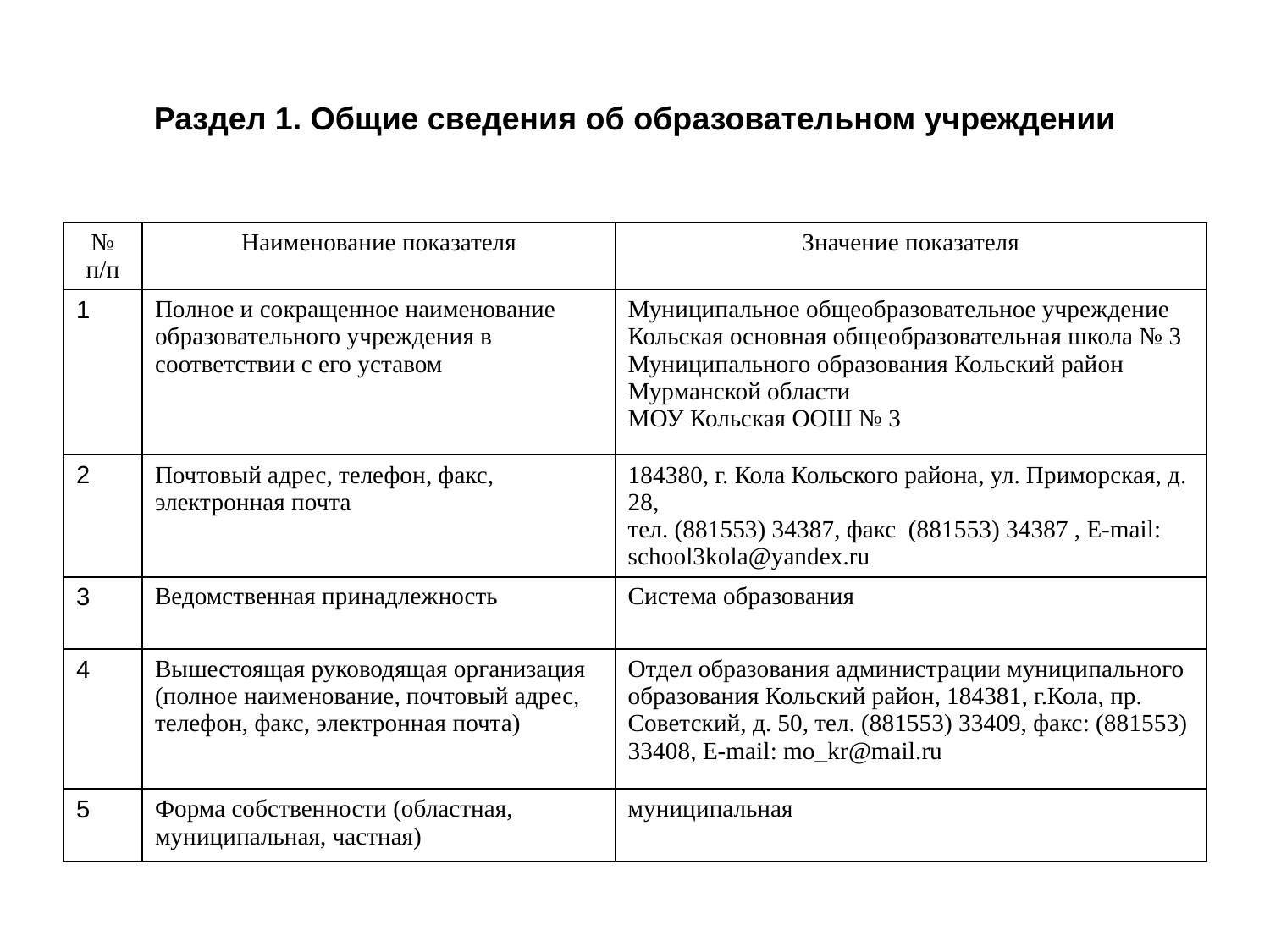

# Раздел 1. Общие сведения об образовательном учреждении
| № п/п | Наименование показателя | Значение показателя |
| --- | --- | --- |
| 1 | Полное и сокращенное наименование образовательного учреждения в соответствии с его уставом | Муниципальное общеобразовательное учреждение Кольская основная общеобразовательная школа № 3 Муниципального образования Кольский район Мурманской области МОУ Кольская ООШ № 3 |
| 2 | Почтовый адрес, телефон, факс, электронная почта | 184380, г. Кола Кольского района, ул. Приморская, д. 28, тел. (881553) 34387, факс (881553) 34387 , E-mail: school3kola@yandex.ru |
| 3 | Ведомственная принадлежность | Система образования |
| 4 | Вышестоящая руководящая организация (полное наименование, почтовый адрес, телефон, факс, электронная почта) | Отдел образования администрации муниципального образования Кольский район, 184381, г.Кола, пр. Советский, д. 50, тел. (881553) 33409, факс: (881553) 33408, E-mail: mo\_kr@mail.ru |
| 5 | Форма собственности (областная, муниципальная, частная) | муниципальная |